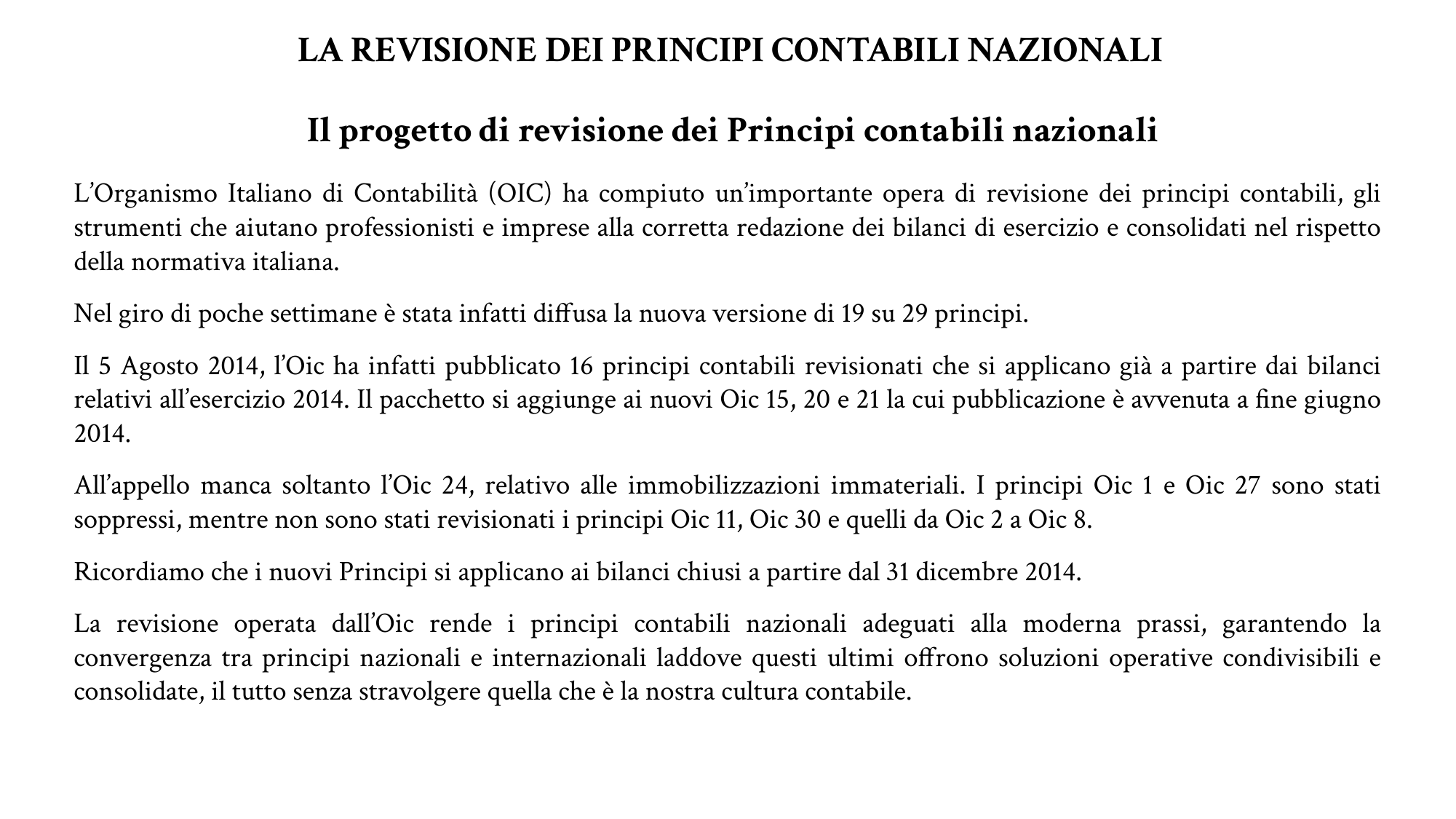

LA REVISIONE DEI PRINCIPI CONTABILI NAZIONALI
Il progetto di revisione dei Principi contabili nazionali
L’Organismo Italiano di Contabilità (OIC) ha compiuto un’importante opera di revisione dei principi contabili, gli strumenti che aiutano professionisti e imprese alla corretta redazione dei bilanci di esercizio e consolidati nel rispetto della normativa italiana.
Nel giro di poche settimane è stata infatti diffusa la nuova versione di 19 su 29 principi.
Il 5 Agosto 2014, l’Oic ha infatti pubblicato 16 principi contabili revisionati che si applicano già a partire dai bilanci relativi all’esercizio 2014. Il pacchetto si aggiunge ai nuovi Oic 15, 20 e 21 la cui pubblicazione è avvenuta a fine giugno 2014.
All’appello manca soltanto l’Oic 24, relativo alle immobilizzazioni immateriali. I principi Oic 1 e Oic 27 sono stati soppressi, mentre non sono stati revisionati i principi Oic 11, Oic 30 e quelli da Oic 2 a Oic 8.
Ricordiamo che i nuovi Principi si applicano ai bilanci chiusi a partire dal 31 dicembre 2014.
La revisione operata dall’Oic rende i principi contabili nazionali adeguati alla moderna prassi, garantendo la convergenza tra principi nazionali e internazionali laddove questi ultimi offrono soluzioni operative condivisibili e consolidate, il tutto senza stravolgere quella che è la nostra cultura contabile.